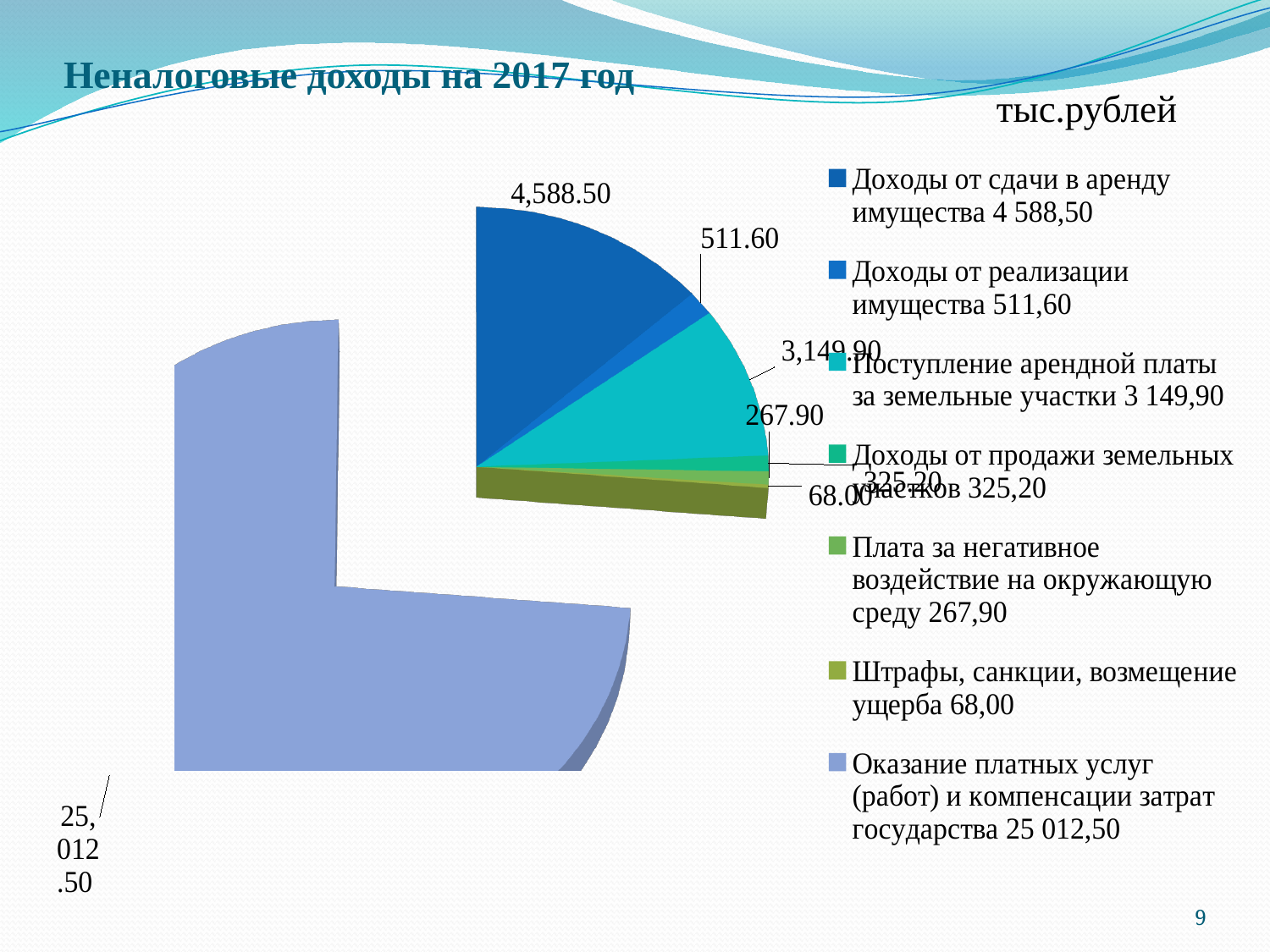

# Неналоговые доходы на 2017 год
тыс.рублей

[unsupported chart]

9